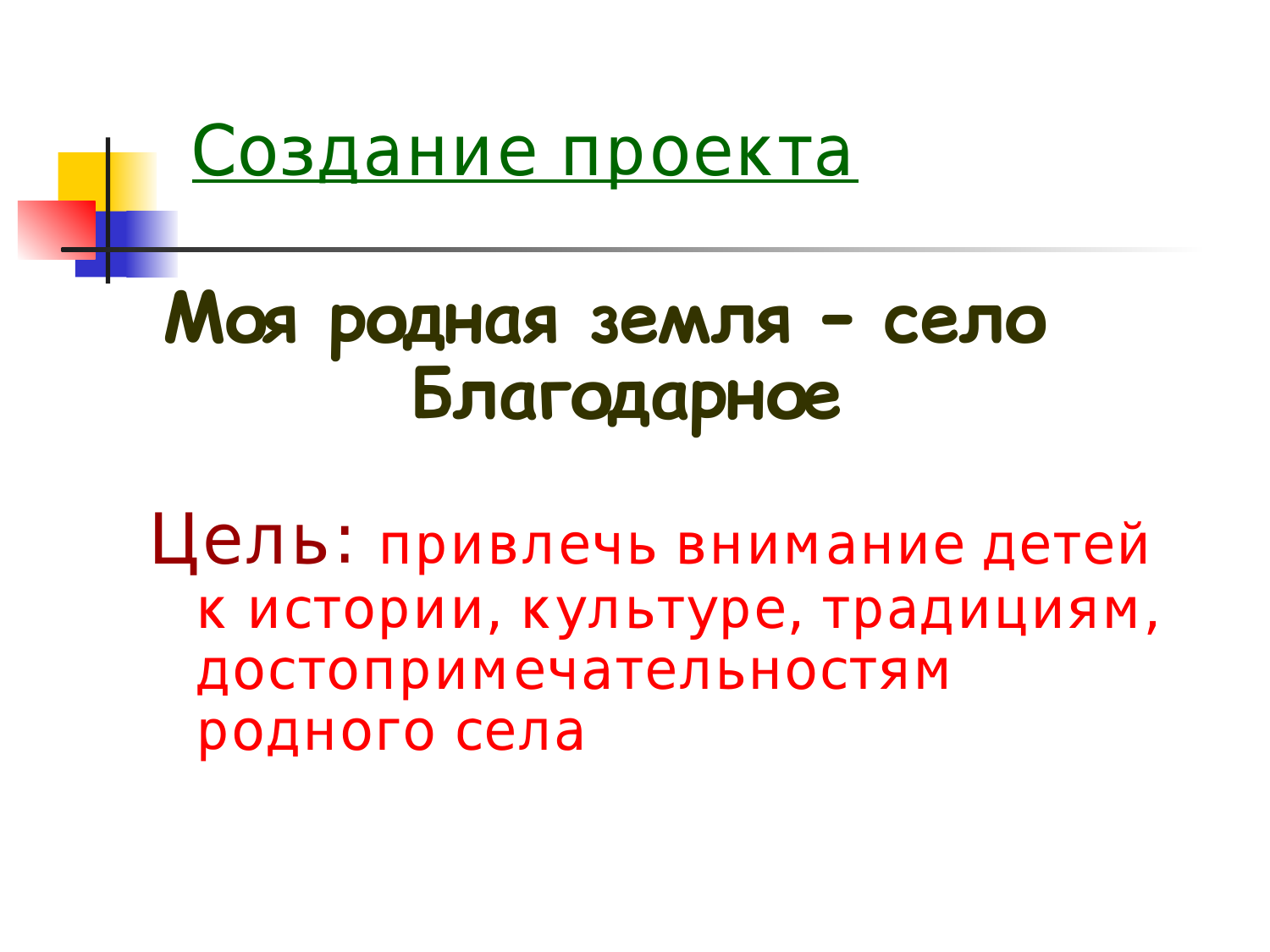

Создание проекта
Моя родная земля – село Благодарное

Цель: привлечь внимание детей к истории, культуре, традициям, достопримечательностям родного села